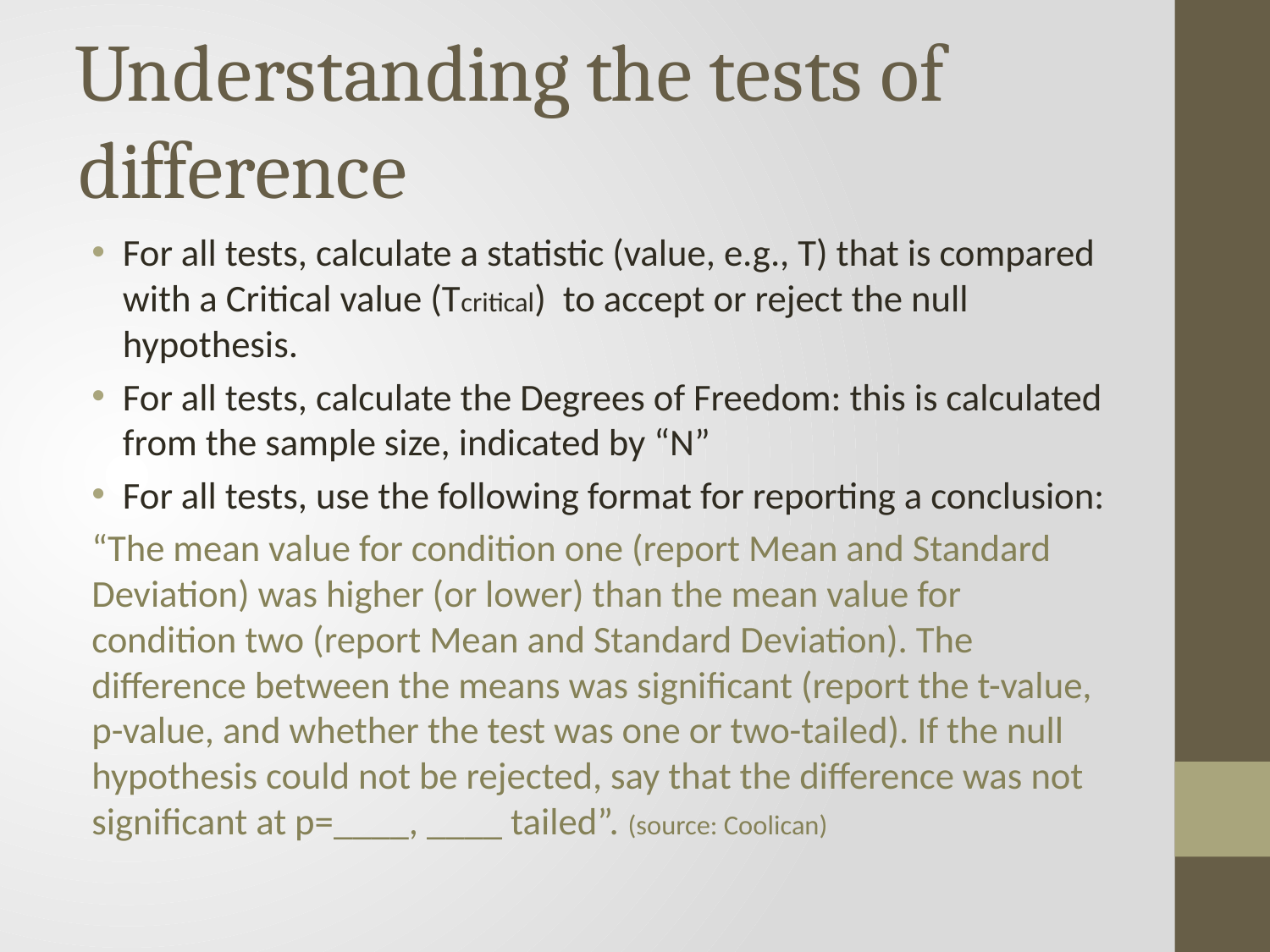

# Understanding the tests of difference
For all tests, calculate a statistic (value, e.g., T) that is compared with a Critical value (Tcritical)  to accept or reject the null hypothesis.
For all tests, calculate the Degrees of Freedom: this is calculated from the sample size, indicated by “N”
For all tests, use the following format for reporting a conclusion:
“The mean value for condition one (report Mean and Standard Deviation) was higher (or lower) than the mean value for condition two (report Mean and Standard Deviation). The difference between the means was significant (report the t-value, p-value, and whether the test was one or two-tailed). If the null hypothesis could not be rejected, say that the difference was not significant at p=____, ____ tailed”. (source: Coolican)